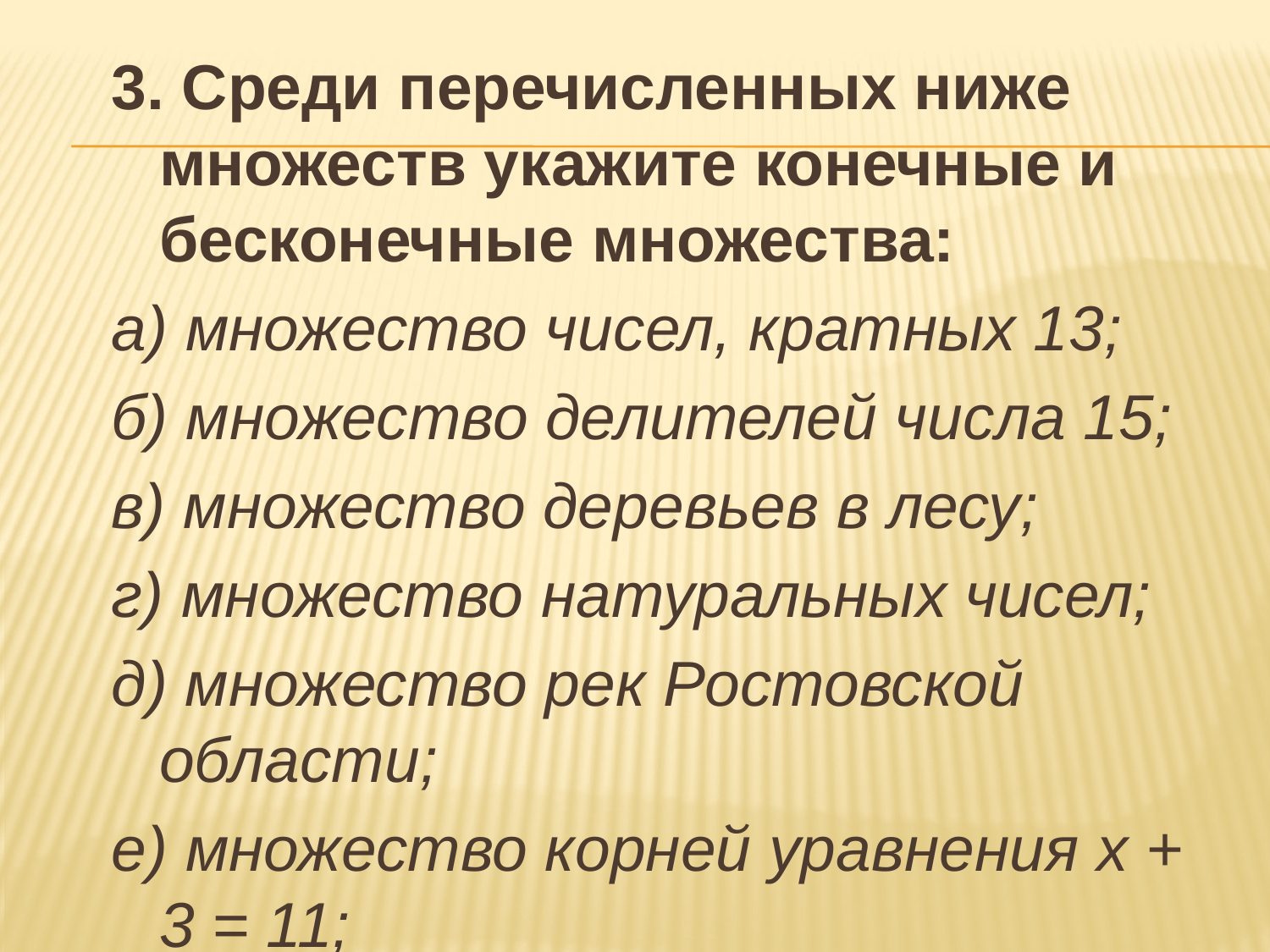

3. Среди перечисленных ниже множеств укажите конечные и бесконечные множества:
а) множество чисел, кратных 13;
б) множество делителей числа 15;
в) множество деревьев в лесу;
г) множество натуральных чисел;
д) множество рек Ростовской области;
е) множество корней уравнения х + 3 = 11;
ж) множество решений неравенства х + 1 < 3.